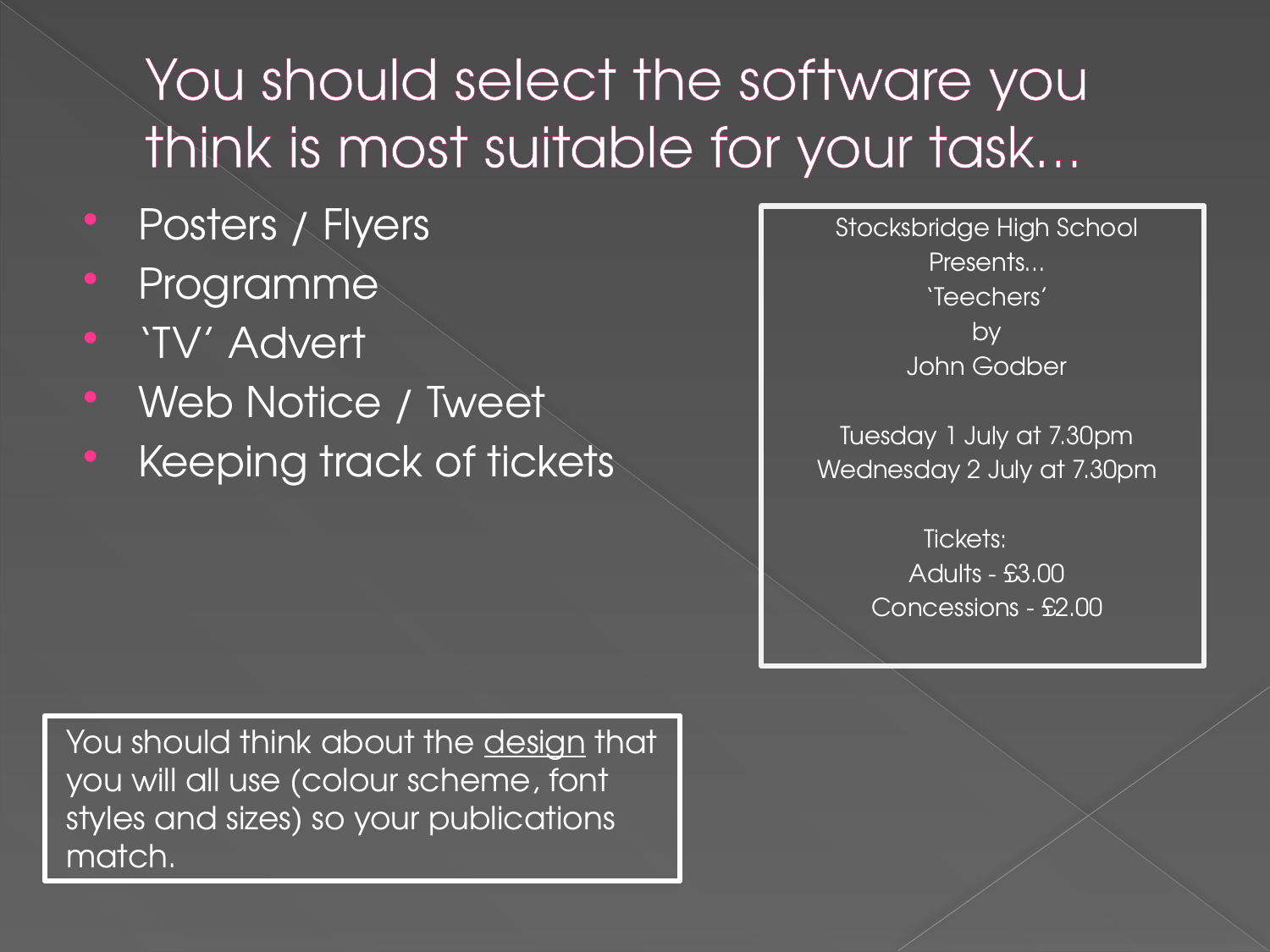

# You should select the software you think is most suitable for your task…
Posters / Flyers
Programme
‘TV’ Advert
Web Notice / Tweet
Keeping track of tickets

Stocksbridge High School
Presents…
‘Teechers’
by
John Godber

Tuesday 1 July at 7.30pm
Wednesday 2 July at 7.30pm

Tickets:
Adults - £3.00
Concessions - £2.00
You should think about the design that you will all use (colour scheme, font styles and sizes) so your publications match.